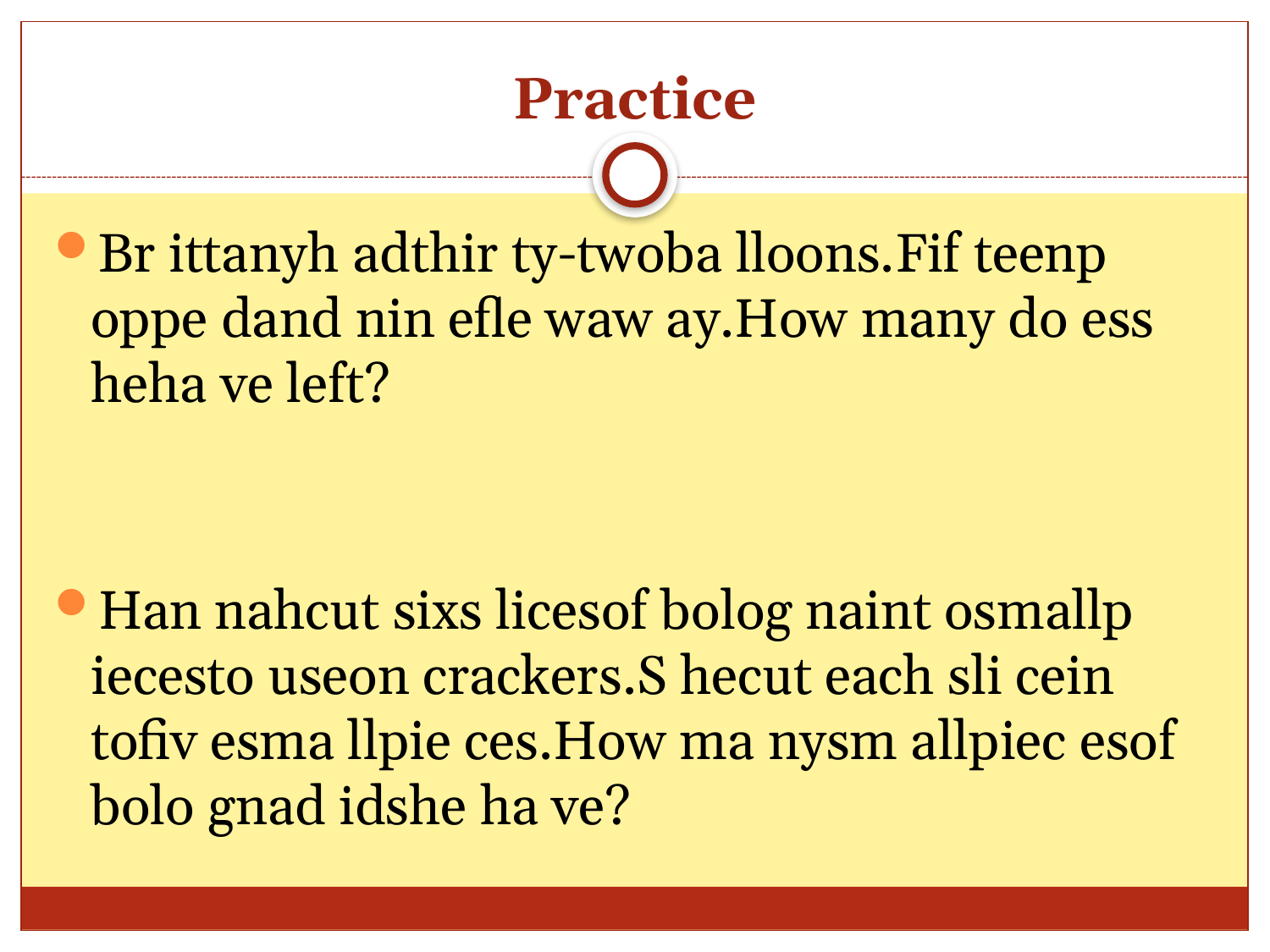

# Practice
Br ittanyh adthir ty-twoba lloons.Fif teenp oppe dand nin efle waw ay.How many do ess heha ve left?

Han nahcut sixs licesof bolog naint osmallp iecesto useon crackers.S hecut each sli cein tofiv esma llpie ces.How ma nysm allpiec esof bolo gnad idshe ha ve?